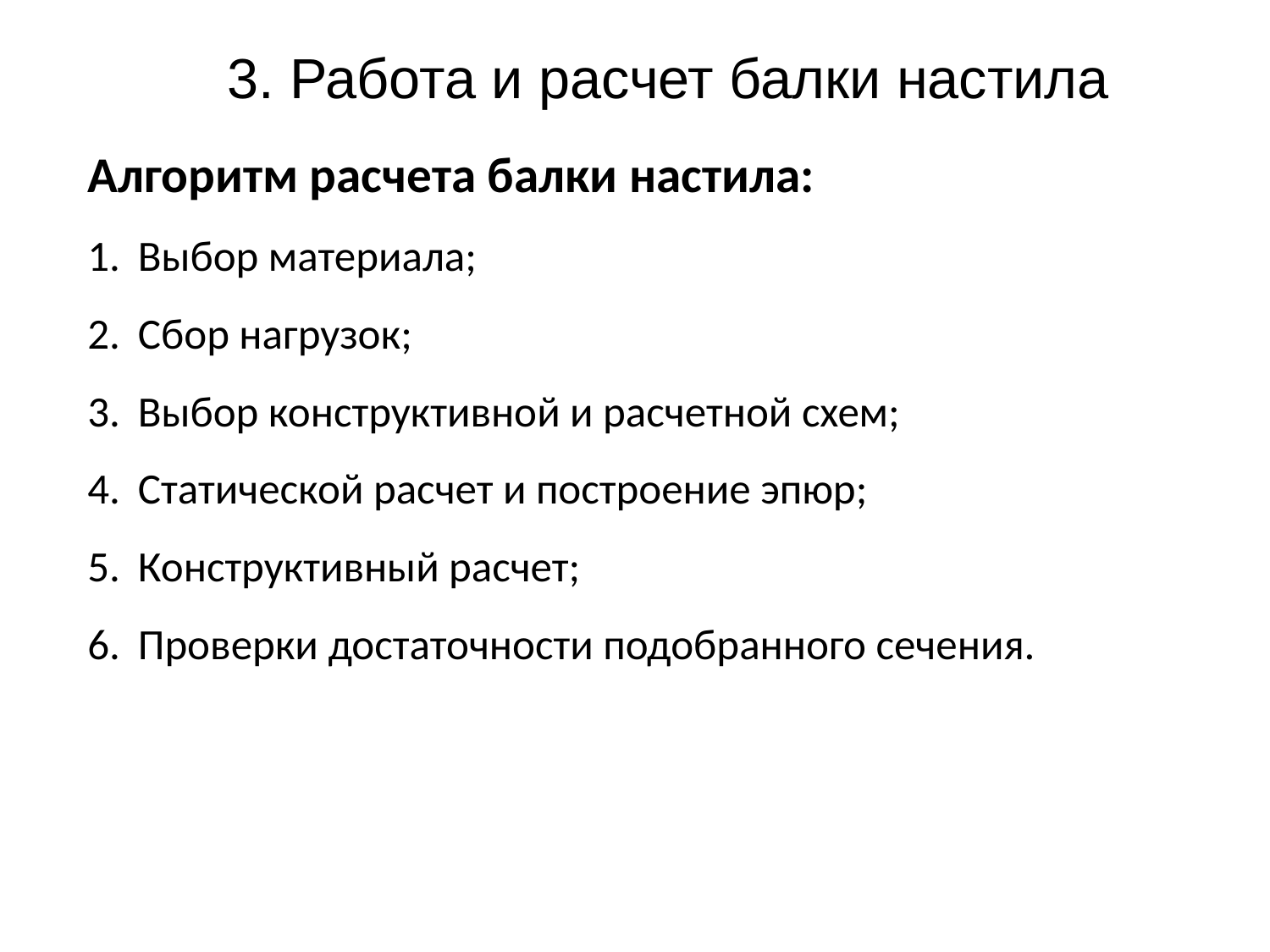

3. Работа и расчет балки настила
Алгоритм расчета балки настила:
Выбор материала;
Сбор нагрузок;
Выбор конструктивной и расчетной схем;
Статической расчет и построение эпюр;
Конструктивный расчет;
Проверки достаточности подобранного сечения.